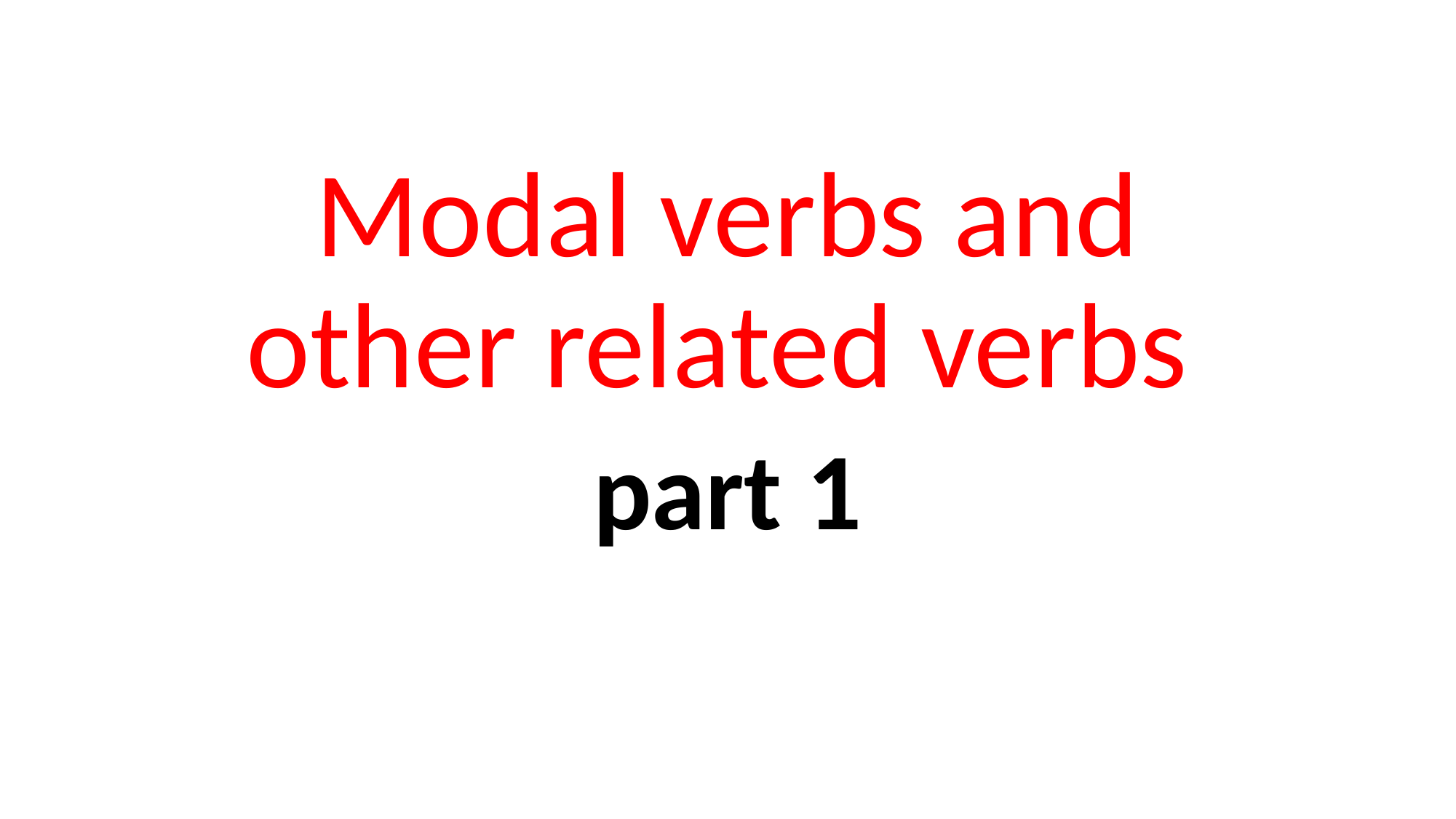

# Modal verbs and other related verbs
part 1